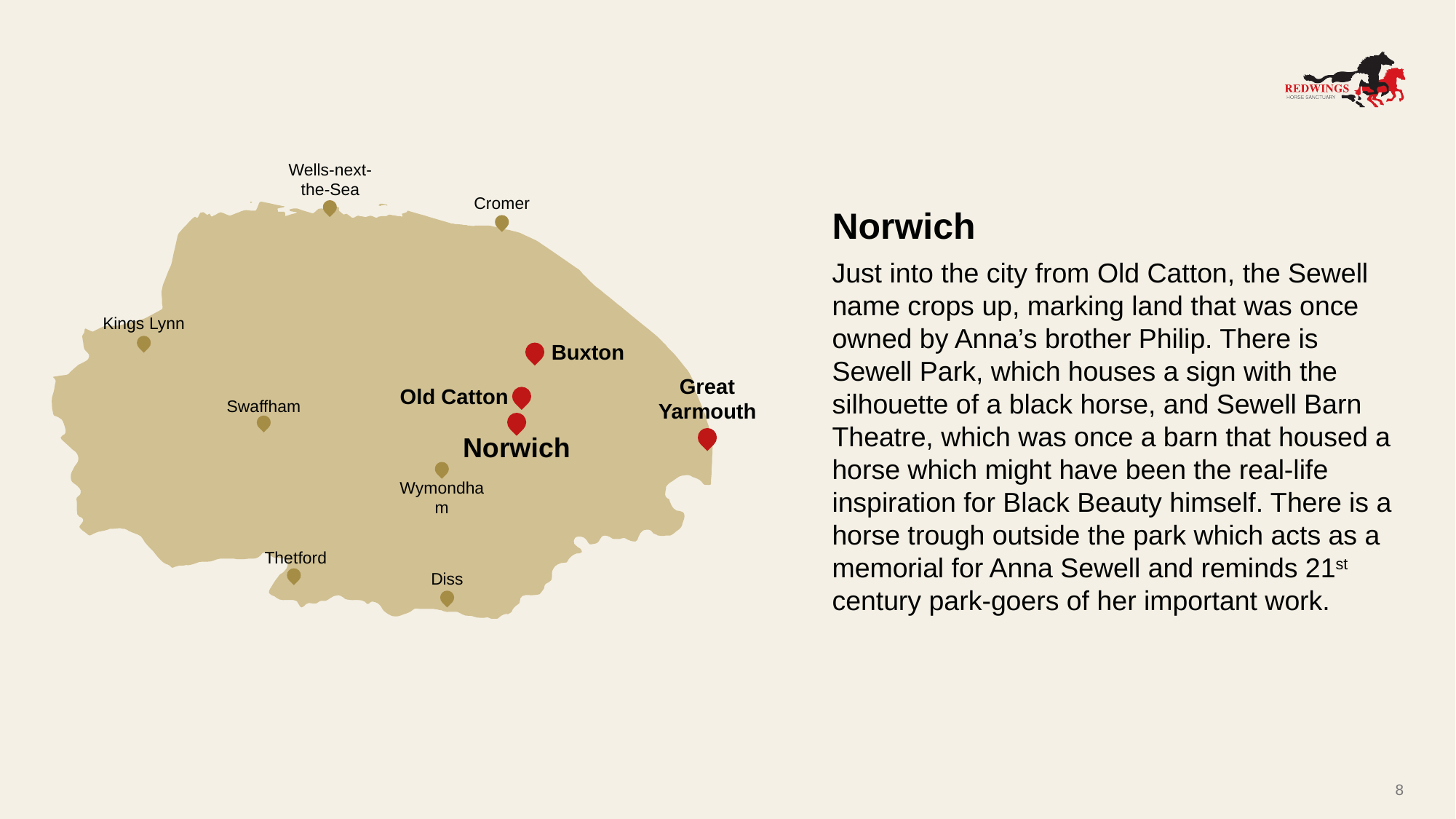

Wells-next-the-Sea

Cromer

Norwich
Just into the city from Old Catton, the Sewell name crops up, marking land that was once owned by Anna’s brother Philip. There is Sewell Park, which houses a sign with the silhouette of a black horse, and Sewell Barn Theatre, which was once a barn that housed a horse which might have been the real-life inspiration for Black Beauty himself. There is a horse trough outside the park which acts as a memorial for Anna Sewell and reminds 21st century park-goers of her important work.
Kings Lynn

Buxton

Great Yarmouth
Old Catton

Swaffham

Norwich

Wymondham
Thetford

Diss

8